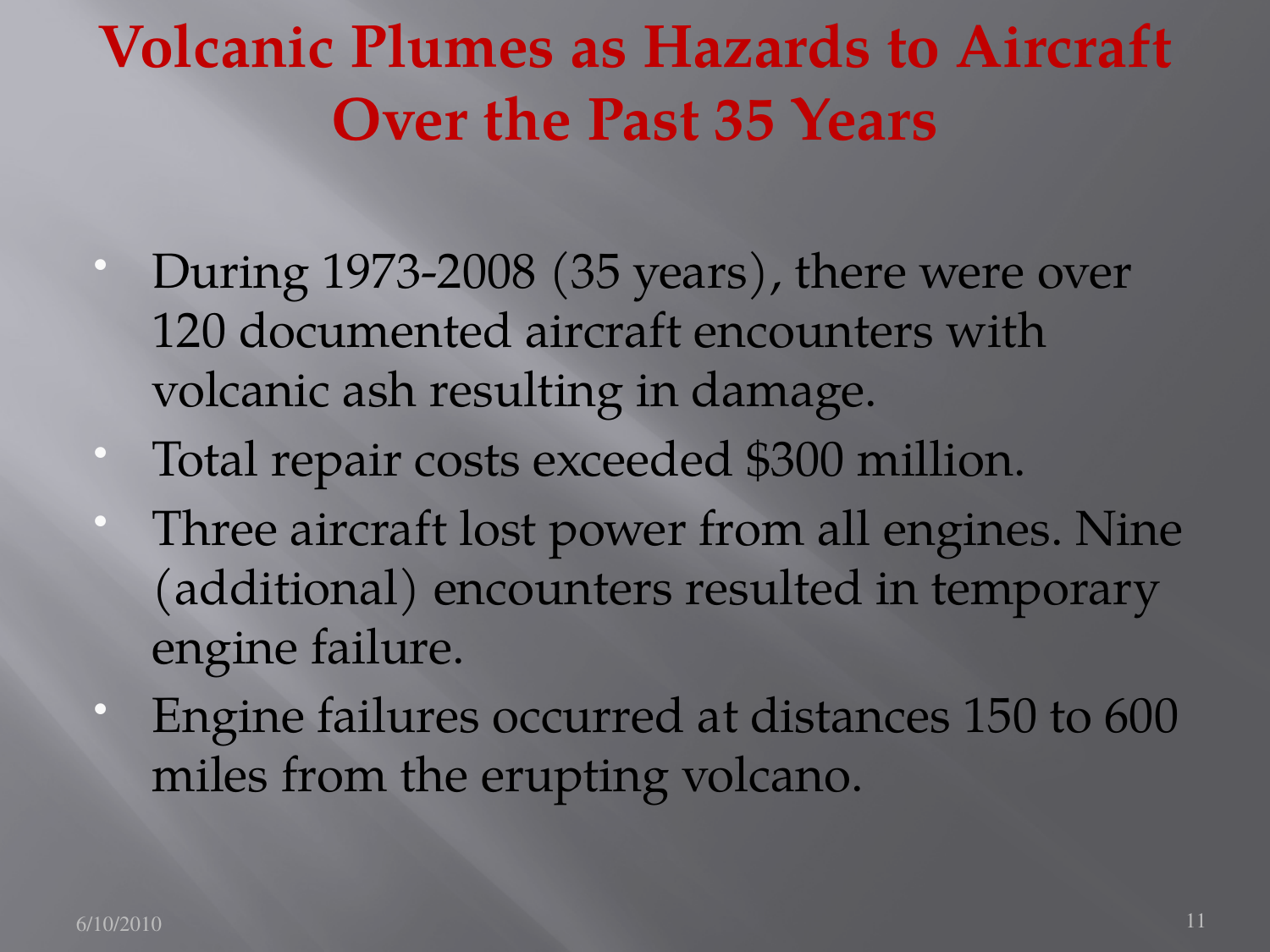

# Volcanic Plumes as Hazards to Aircraft Over the Past 35 Years
During 1973-2008 (35 years), there were over  120 documented aircraft encounters with volcanic ash resulting in damage.
Total repair costs exceeded $300 million.
Three aircraft lost power from all engines. Nine (additional) encounters resulted in temporary engine failure.
Engine failures occurred at distances 150 to 600 miles from the erupting volcano.
6/10/2010
11